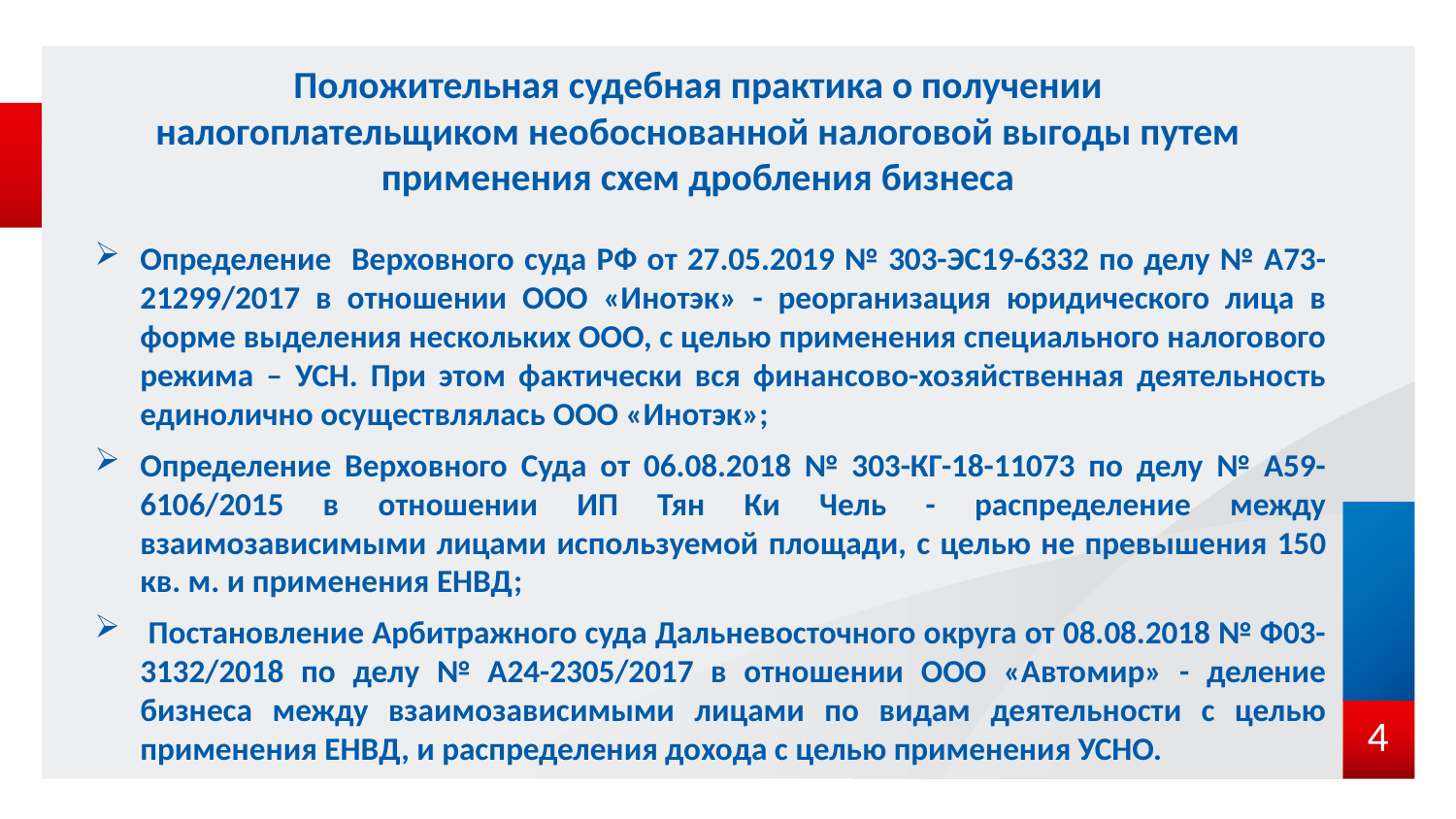

# Положительная судебная практика о получении налогоплательщиком необоснованной налоговой выгоды путем применения схем дробления бизнеса
Определение  Верховного суда РФ от 27.05.2019 № 303-ЭС19-6332 по делу № А73-21299/2017 в отношении ООО «Инотэк» - реорганизация юридического лица в форме выделения нескольких ООО, с целью применения специального налогового режима – УСН. При этом фактически вся финансово-хозяйственная деятельность единолично осуществлялась ООО «Инотэк»;
Определение Верховного Суда от 06.08.2018 № 303-КГ-18-11073 по делу № А59-6106/2015 в отношении ИП Тян Ки Чель - распределение между взаимозависимыми лицами используемой площади, с целью не превышения 150 кв. м. и применения ЕНВД;
 Постановление Арбитражного суда Дальневосточного округа от 08.08.2018 № Ф03-3132/2018 по делу № А24-2305/2017 в отношении ООО «Автомир» - деление бизнеса между взаимозависимыми лицами по видам деятельности с целью применения ЕНВД, и распределения дохода с целью применения УСНО.

4